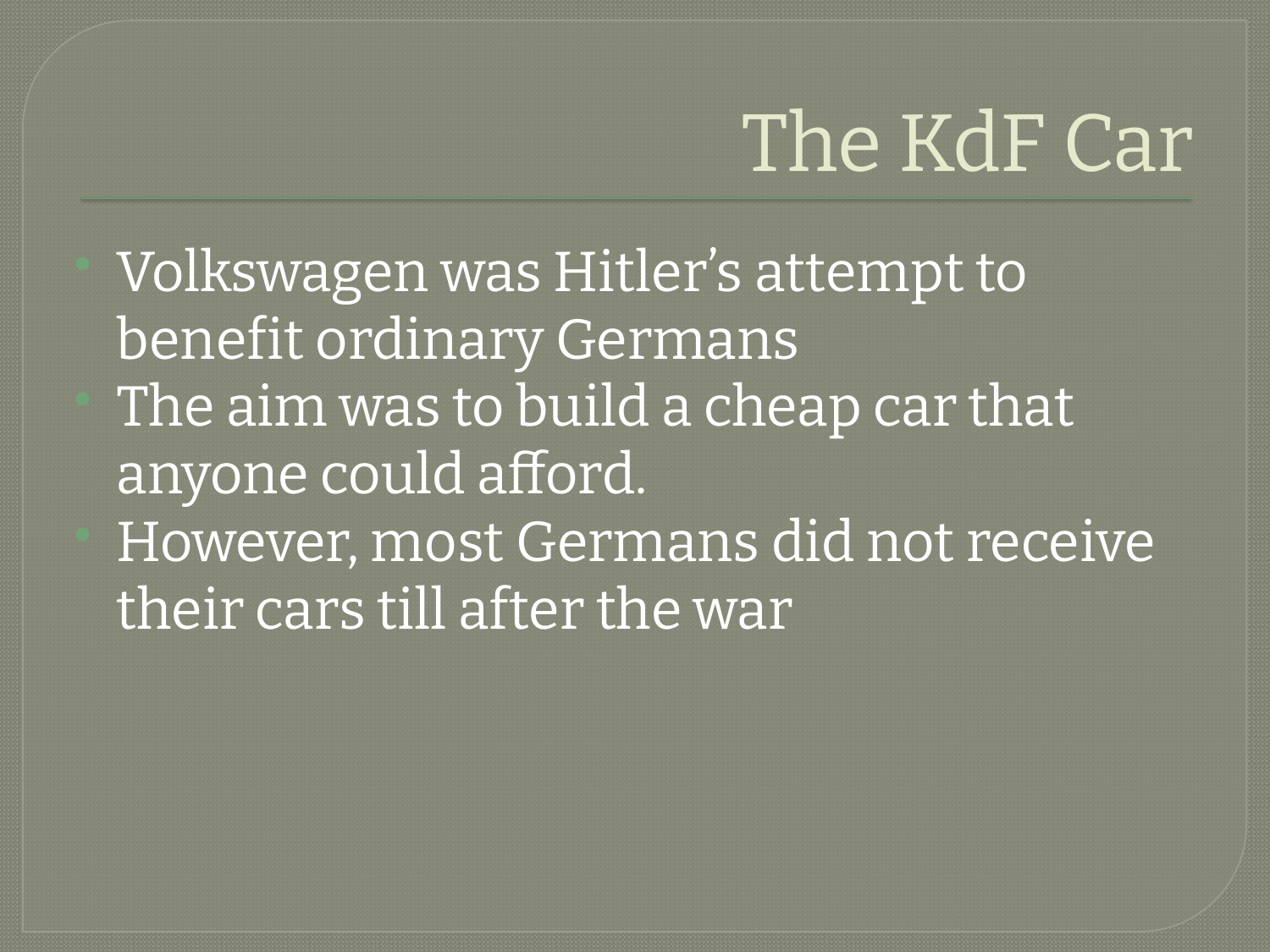

# The KdF Car
Volkswagen was Hitler’s attempt to benefit ordinary Germans
The aim was to build a cheap car that anyone could afford.
However, most Germans did not receive their cars till after the war